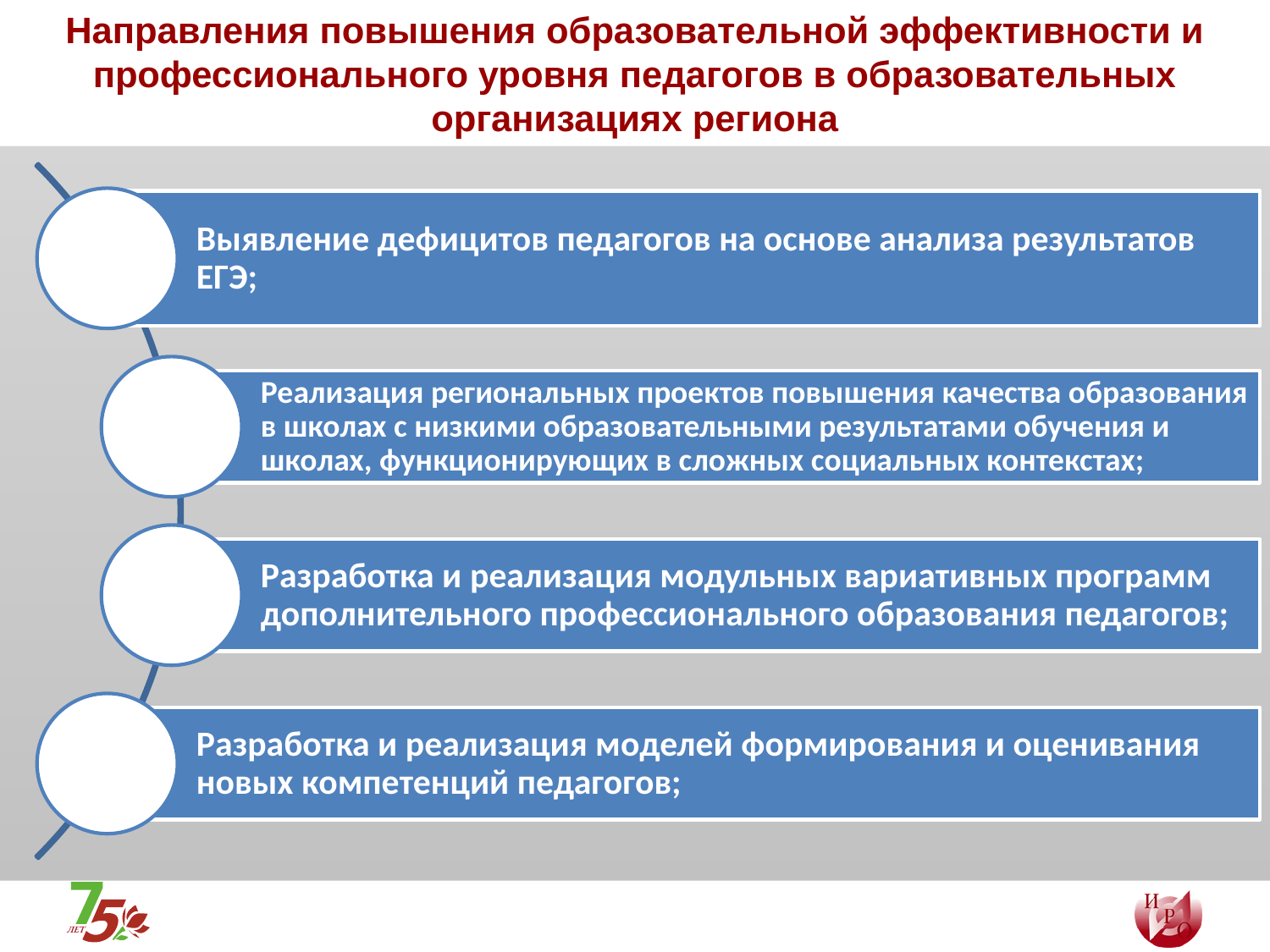

# Направления повышения образовательной эффективности и профессионального уровня педагогов в образовательных организациях региона
Выявление дефицитов педагогов на основе анализа результатов ЕГЭ;
Реализация региональных проектов повышения качества образования в школах с низкими образовательными результатами обучения и школах, функционирующих в сложных социальных контекстах;
Разработка и реализация модульных вариативных программ дополнительного профессионального образования педагогов;
Разработка и реализация моделей формирования и оценивания новых компетенций педагогов;